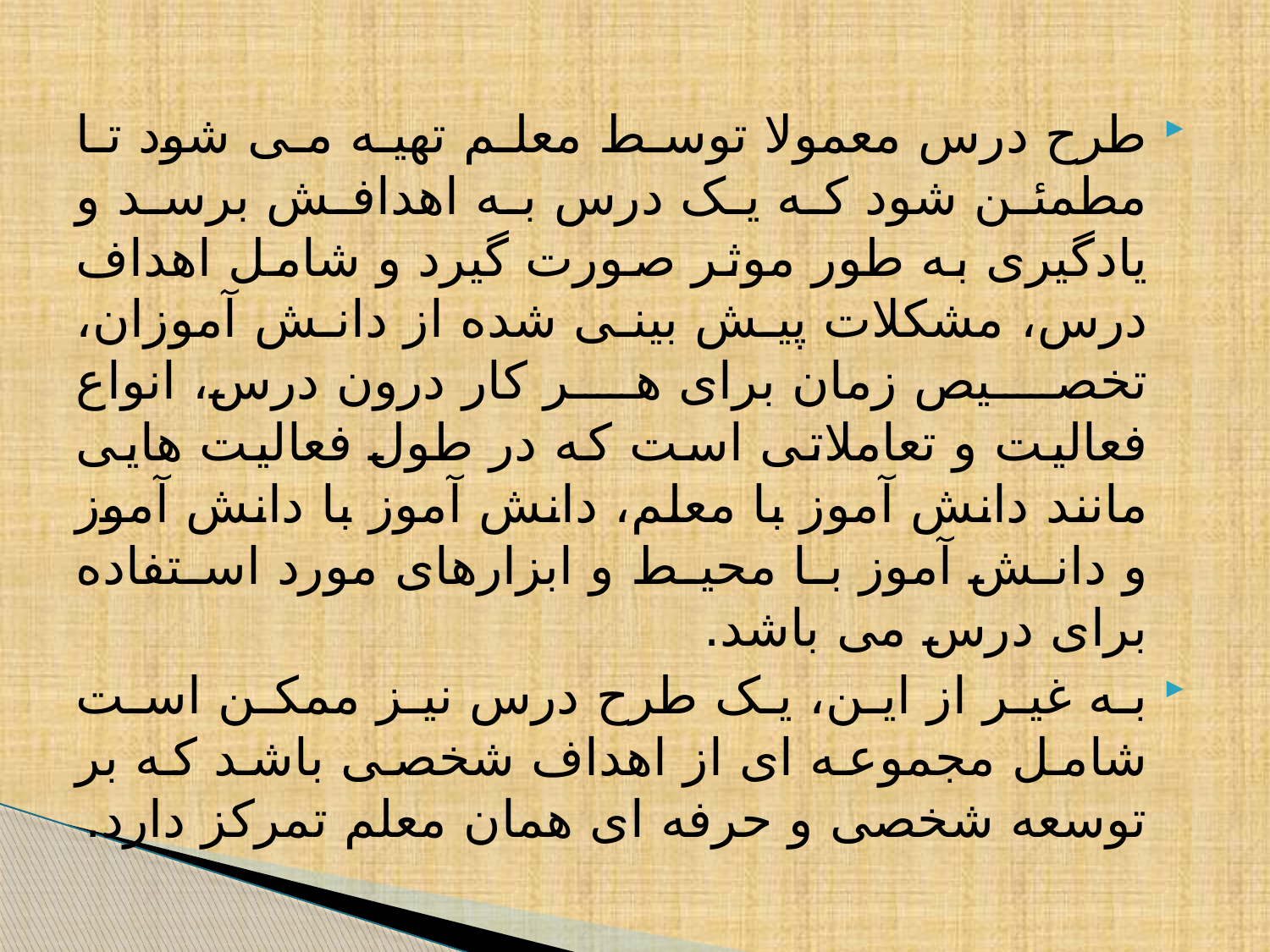

طرح درس معمولا توسط معلم تهیه می شود تا مطمئن شود که یک درس به اهدافش برسد و یادگیری به طور موثر صورت گیرد و شامل اهداف درس، مشکلات پیش بینی شده از دانش آموزان، تخصیص زمان برای هر کار درون درس، انواع فعالیت و تعاملاتی است که در طول فعالیت هایی مانند دانش آموز با معلم، دانش آموز با دانش آموز و دانش آموز با محیط و ابزارهای مورد استفاده برای درس می باشد.
به غیر از این، یک طرح درس نیز ممکن است شامل مجموعه ای از اهداف شخصی باشد که بر توسعه شخصی و حرفه ای همان معلم تمرکز دارد.